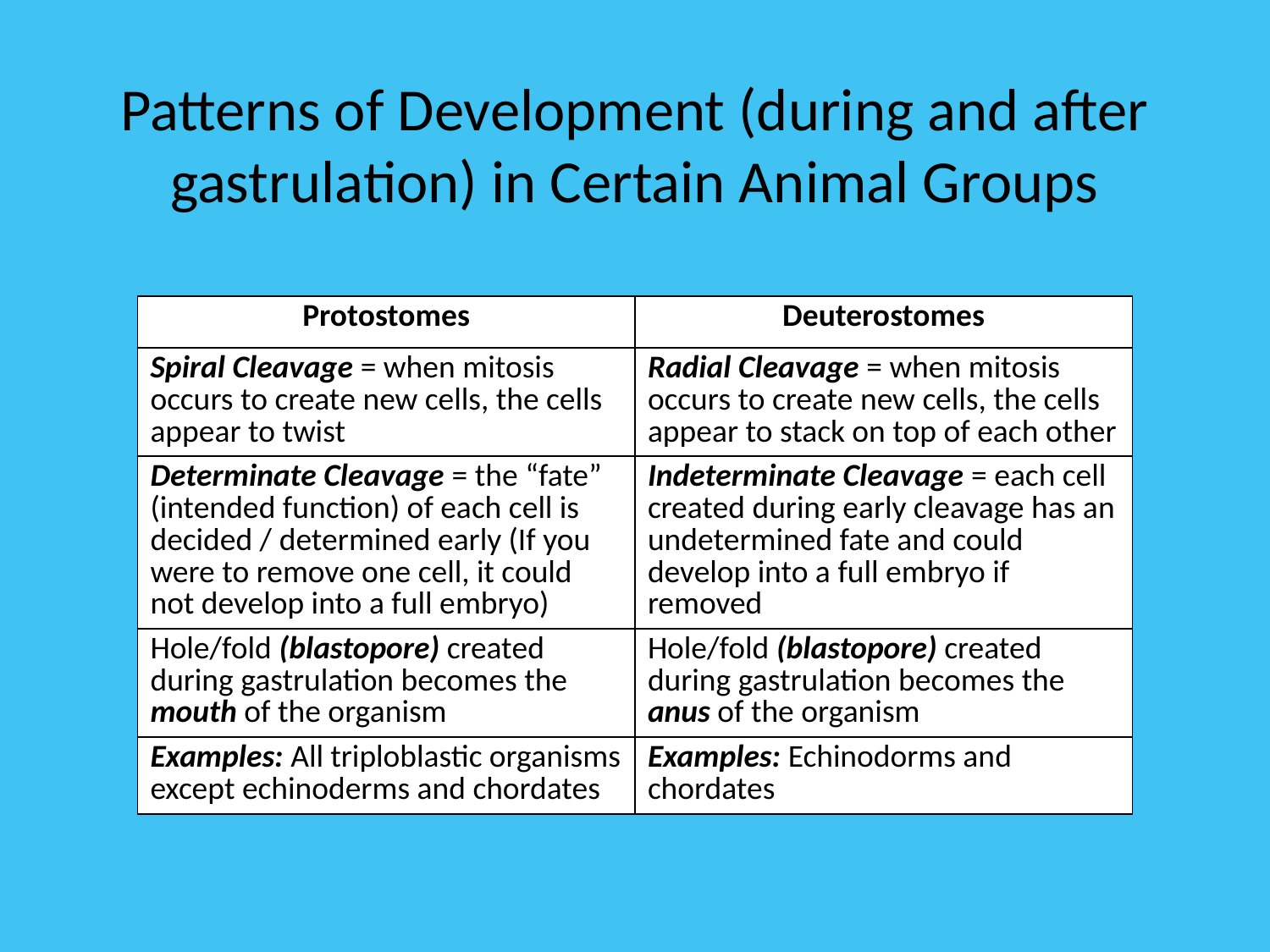

# Patterns of Development (during and after gastrulation) in Certain Animal Groups
| Protostomes | Deuterostomes |
| --- | --- |
| Spiral Cleavage = when mitosis occurs to create new cells, the cells appear to twist | Radial Cleavage = when mitosis occurs to create new cells, the cells appear to stack on top of each other |
| Determinate Cleavage = the “fate” (intended function) of each cell is decided / determined early (If you were to remove one cell, it could not develop into a full embryo) | Indeterminate Cleavage = each cell created during early cleavage has an undetermined fate and could develop into a full embryo if removed |
| Hole/fold (blastopore) created during gastrulation becomes the mouth of the organism | Hole/fold (blastopore) created during gastrulation becomes the anus of the organism |
| Examples: All triploblastic organisms except echinoderms and chordates | Examples: Echinodorms and chordates |